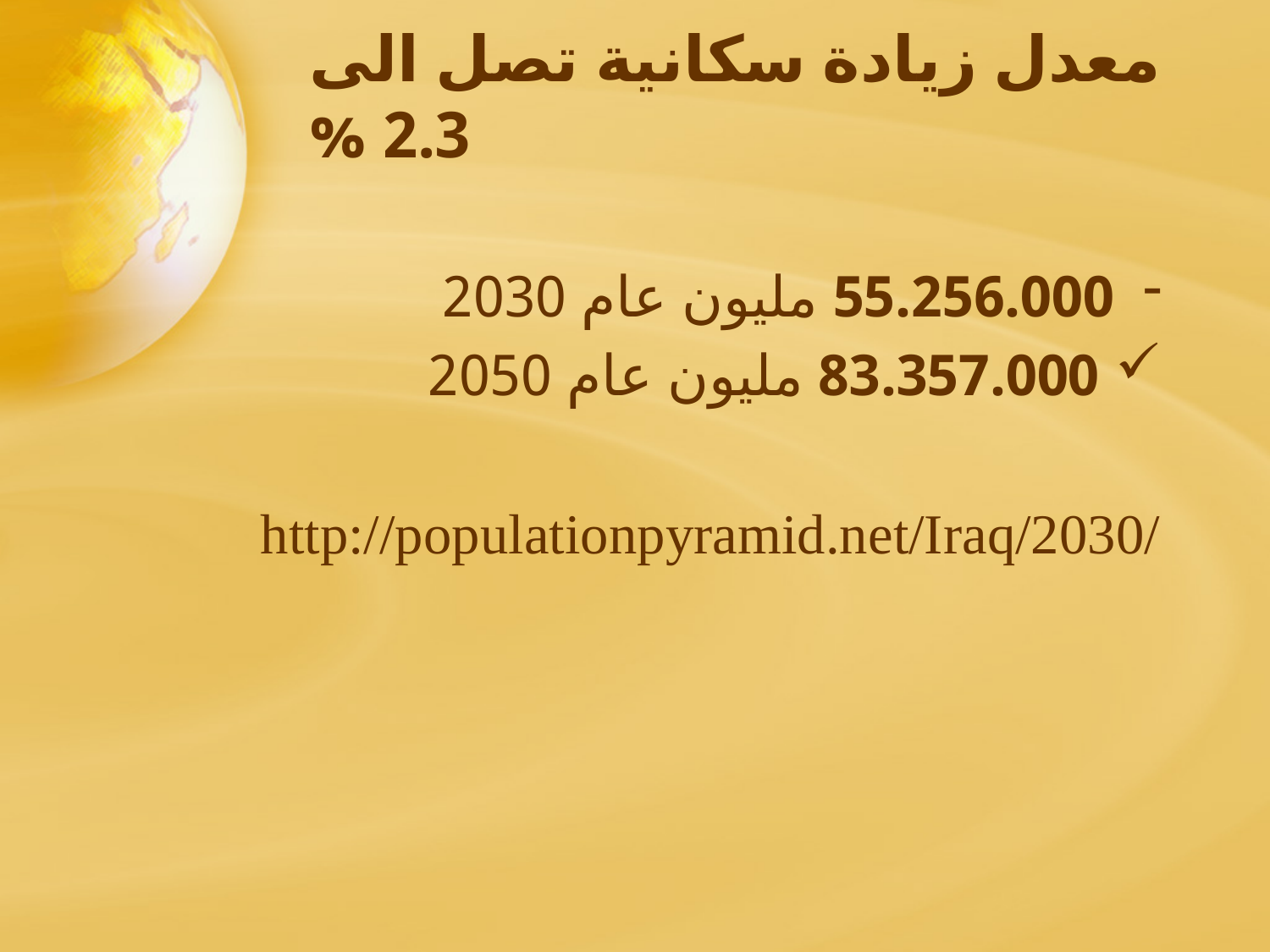

# معدل زيادة سكانية تصل الى 2.3 %
55.256.000 مليون عام 2030
 83.357.000 مليون عام 2050

http://populationpyramid.net/Iraq/2030/